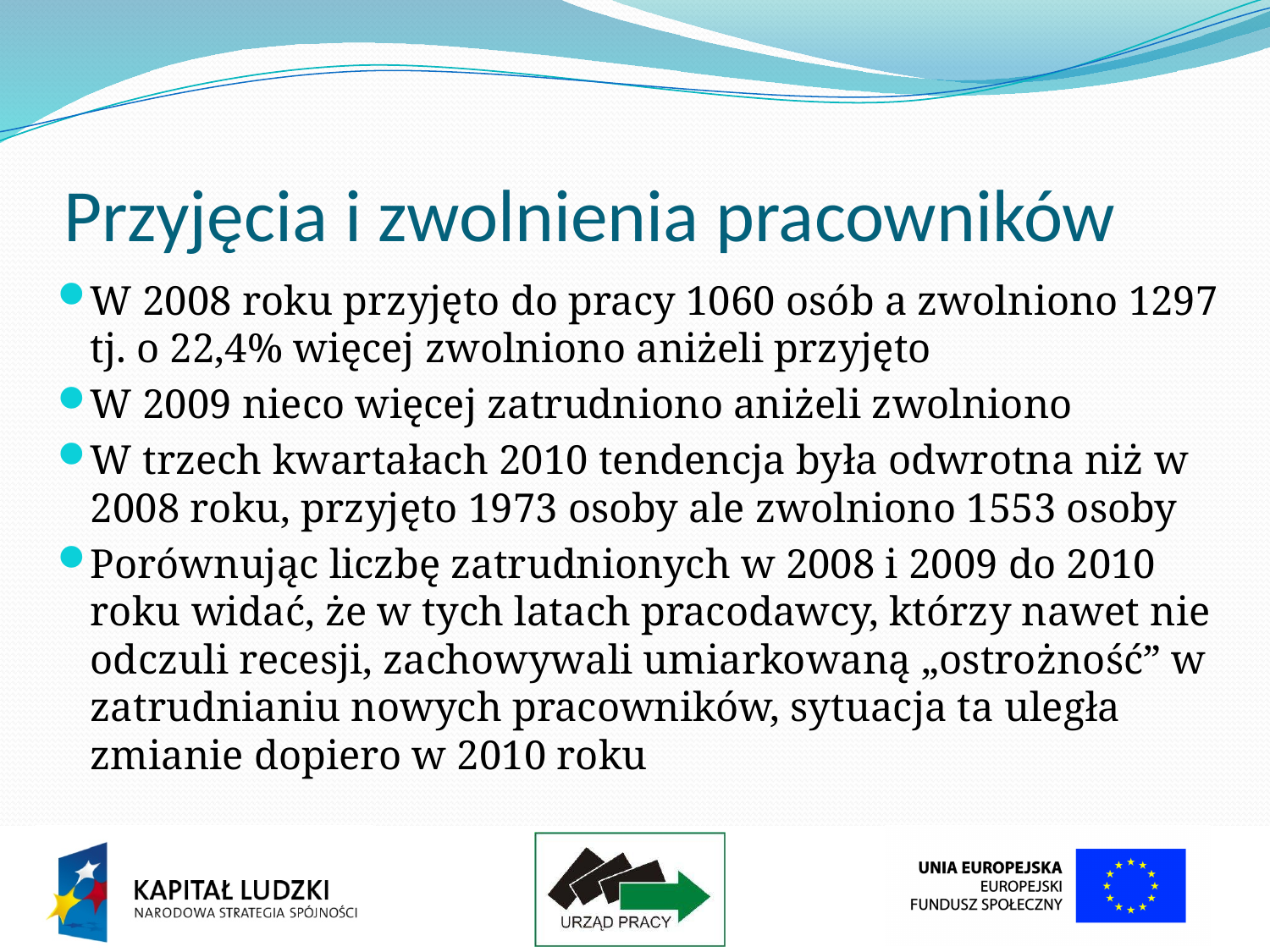

# Przyjęcia i zwolnienia pracowników
W 2008 roku przyjęto do pracy 1060 osób a zwolniono 1297 tj. o 22,4% więcej zwolniono aniżeli przyjęto
W 2009 nieco więcej zatrudniono aniżeli zwolniono
W trzech kwartałach 2010 tendencja była odwrotna niż w 2008 roku, przyjęto 1973 osoby ale zwolniono 1553 osoby
Porównując liczbę zatrudnionych w 2008 i 2009 do 2010 roku widać, że w tych latach pracodawcy, którzy nawet nie odczuli recesji, zachowywali umiarkowaną „ostrożność” w zatrudnianiu nowych pracowników, sytuacja ta uległa zmianie dopiero w 2010 roku